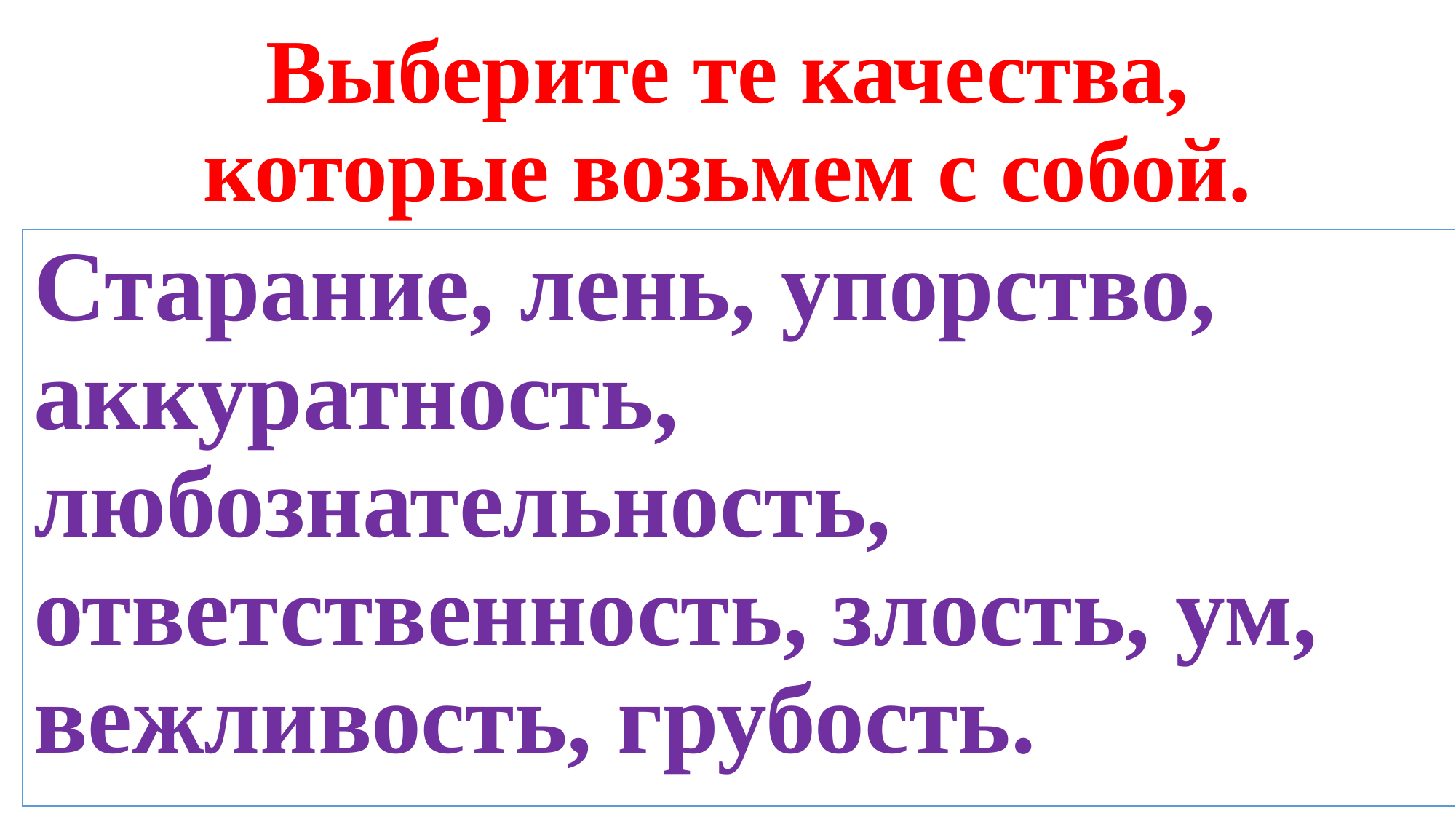

# Выберите те качества, которые возьмем с собой.
Старание, лень, упорство, аккуратность, любознательность, ответственность, злость, ум, вежливость, грубость.